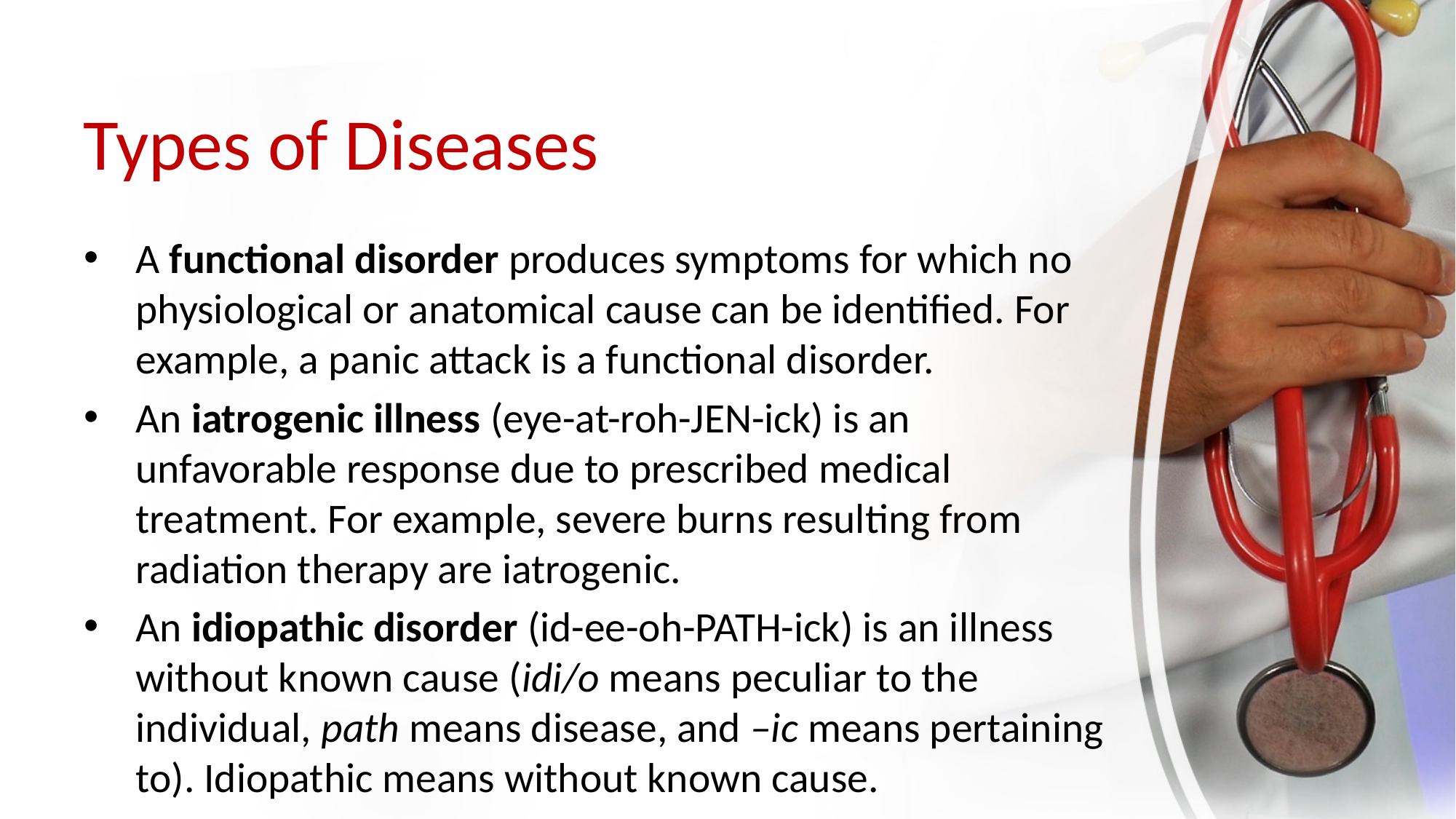

# Types of Diseases
A functional disorder produces symptoms for which no physiological or anatomical cause can be identified. For example, a panic attack is a functional disorder.
An iatrogenic illness (eye-at-roh-JEN-ick) is an unfavorable response due to prescribed medical treatment. For example, severe burns resulting from radiation therapy are iatrogenic.
An idiopathic disorder (id-ee-oh-PATH-ick) is an illness without known cause (idi/o means peculiar to the individual, path means disease, and –ic means pertaining to). Idiopathic means without known cause.